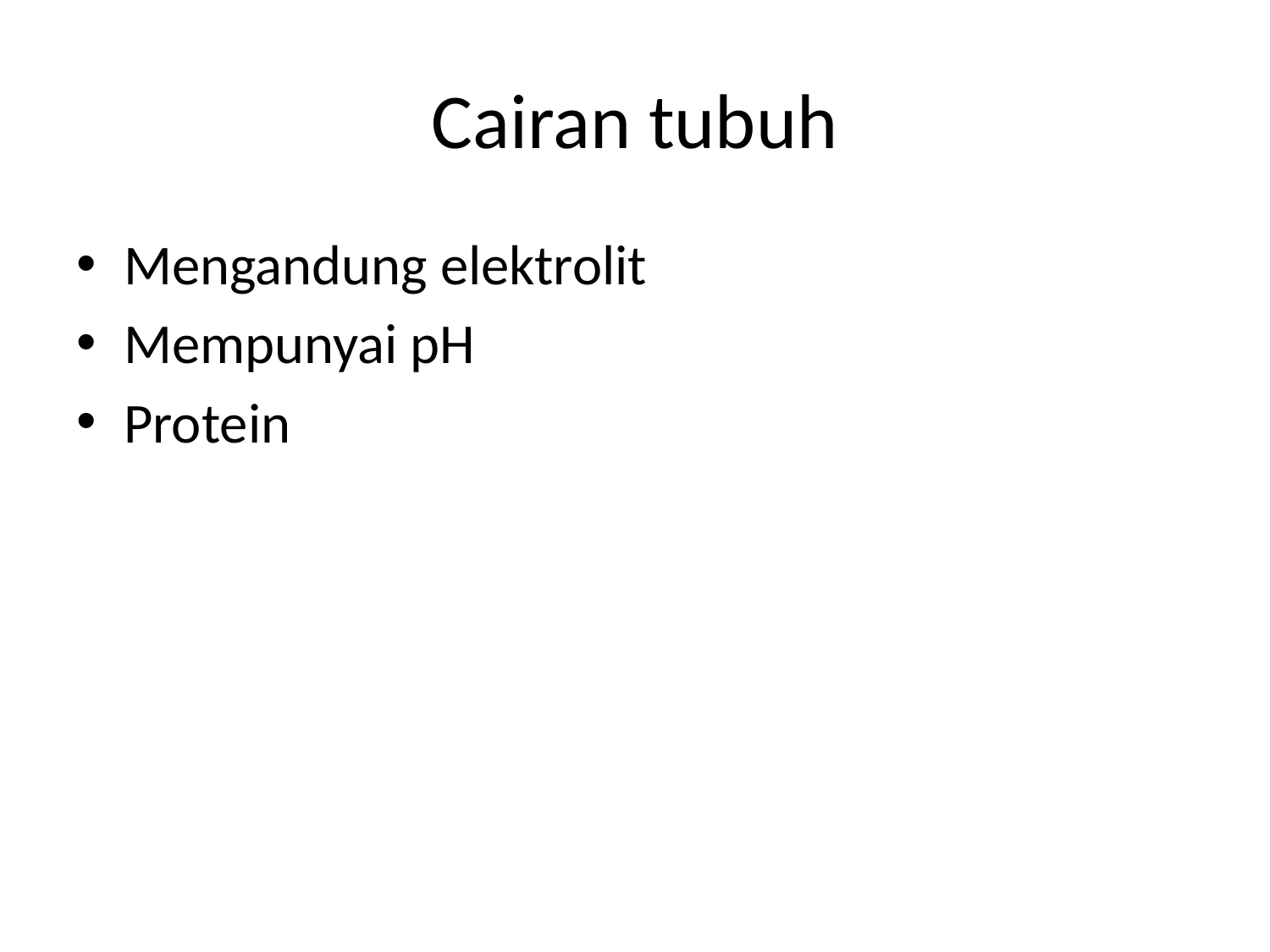

# Cairan tubuh
Mengandung elektrolit
Mempunyai pH
Protein